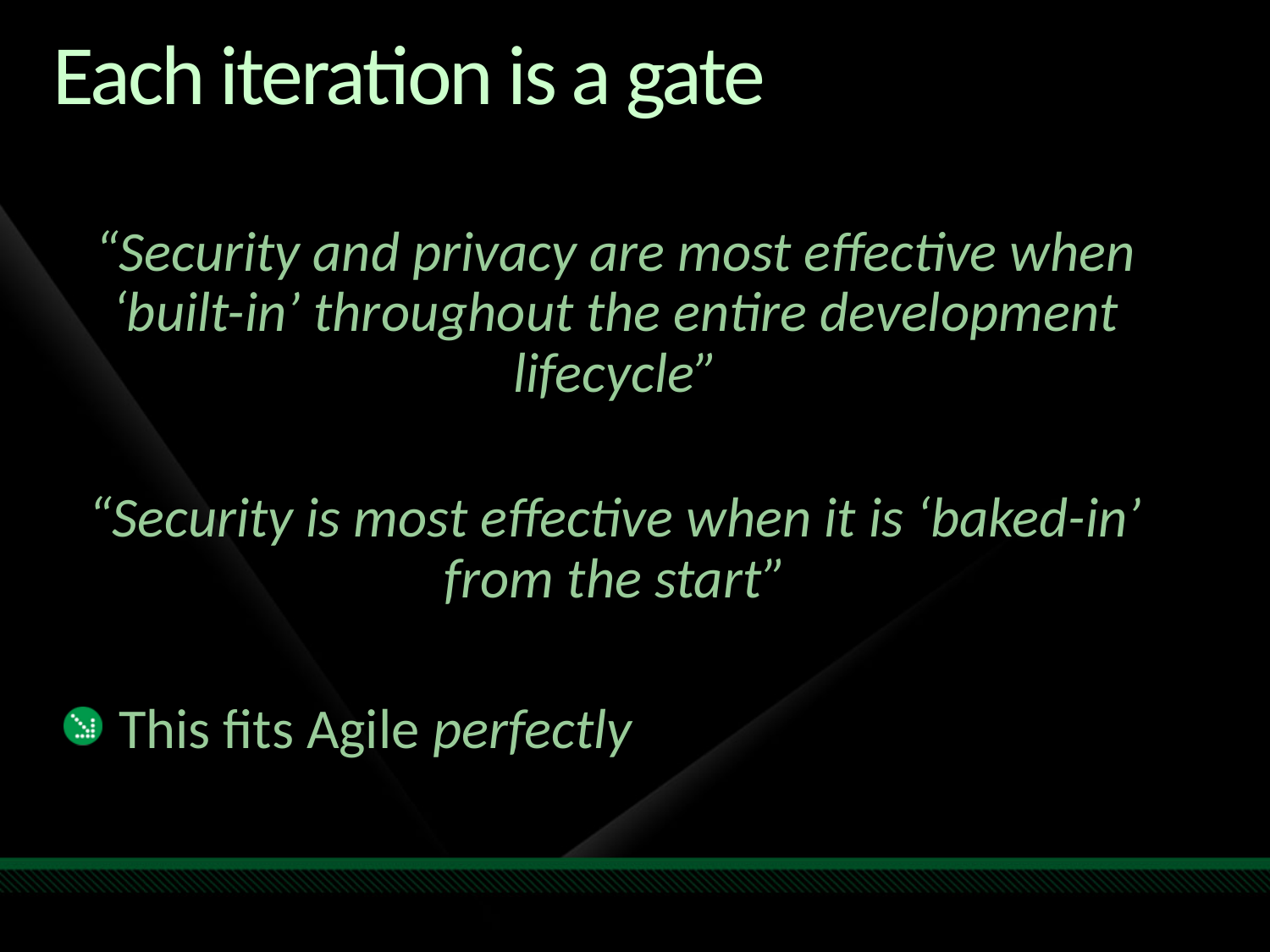

# Each iteration is a gate
“Security and privacy are most effective when ‘built-in’ throughout the entire development lifecycle”

“Security is most effective when it is ‘baked-in’ from the start”

This fits Agile perfectly